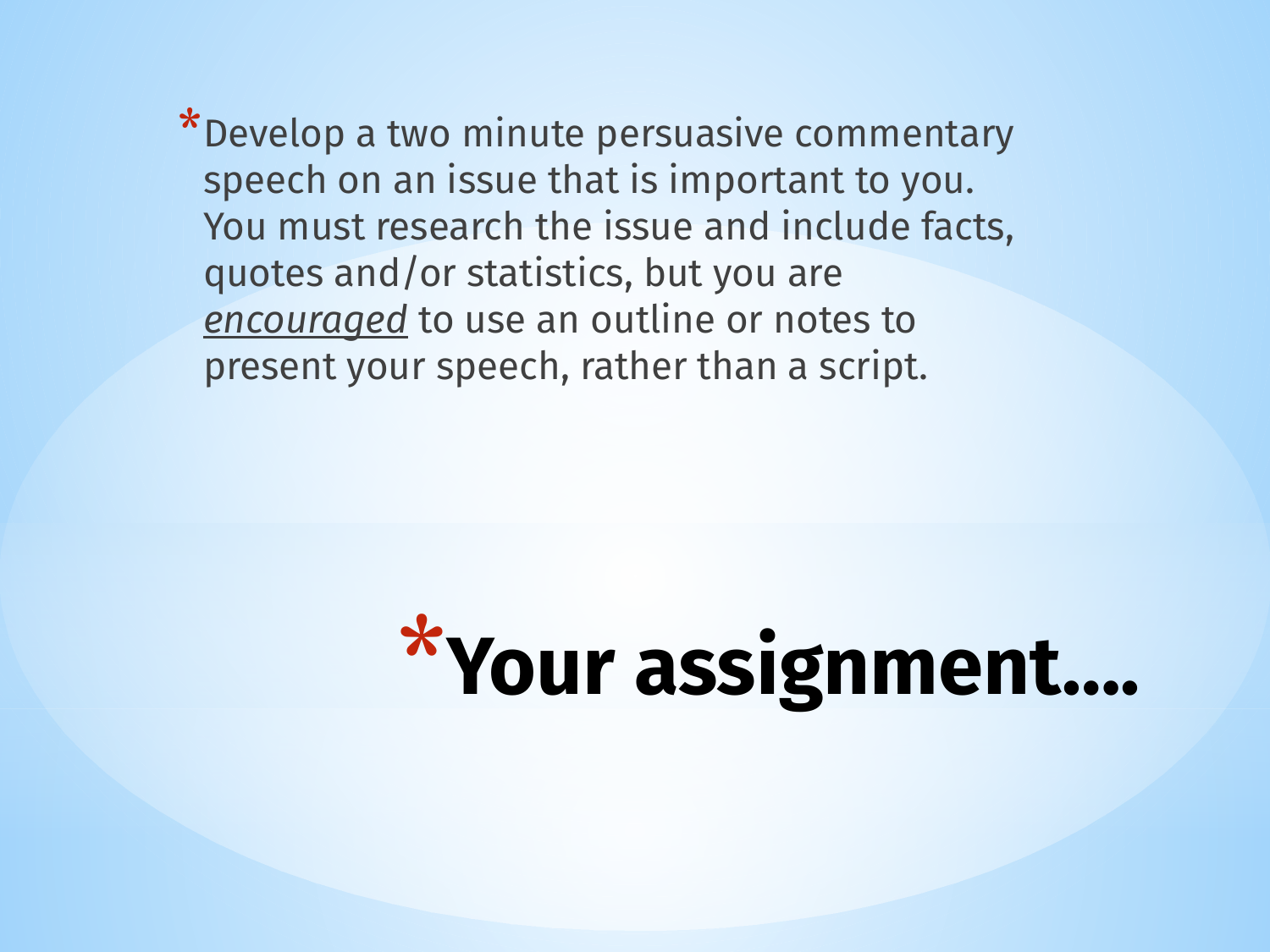

Develop a two minute persuasive commentary speech on an issue that is important to you. You must research the issue and include facts, quotes and/or statistics, but you are encouraged to use an outline or notes to present your speech, rather than a script.
# Your assignment….